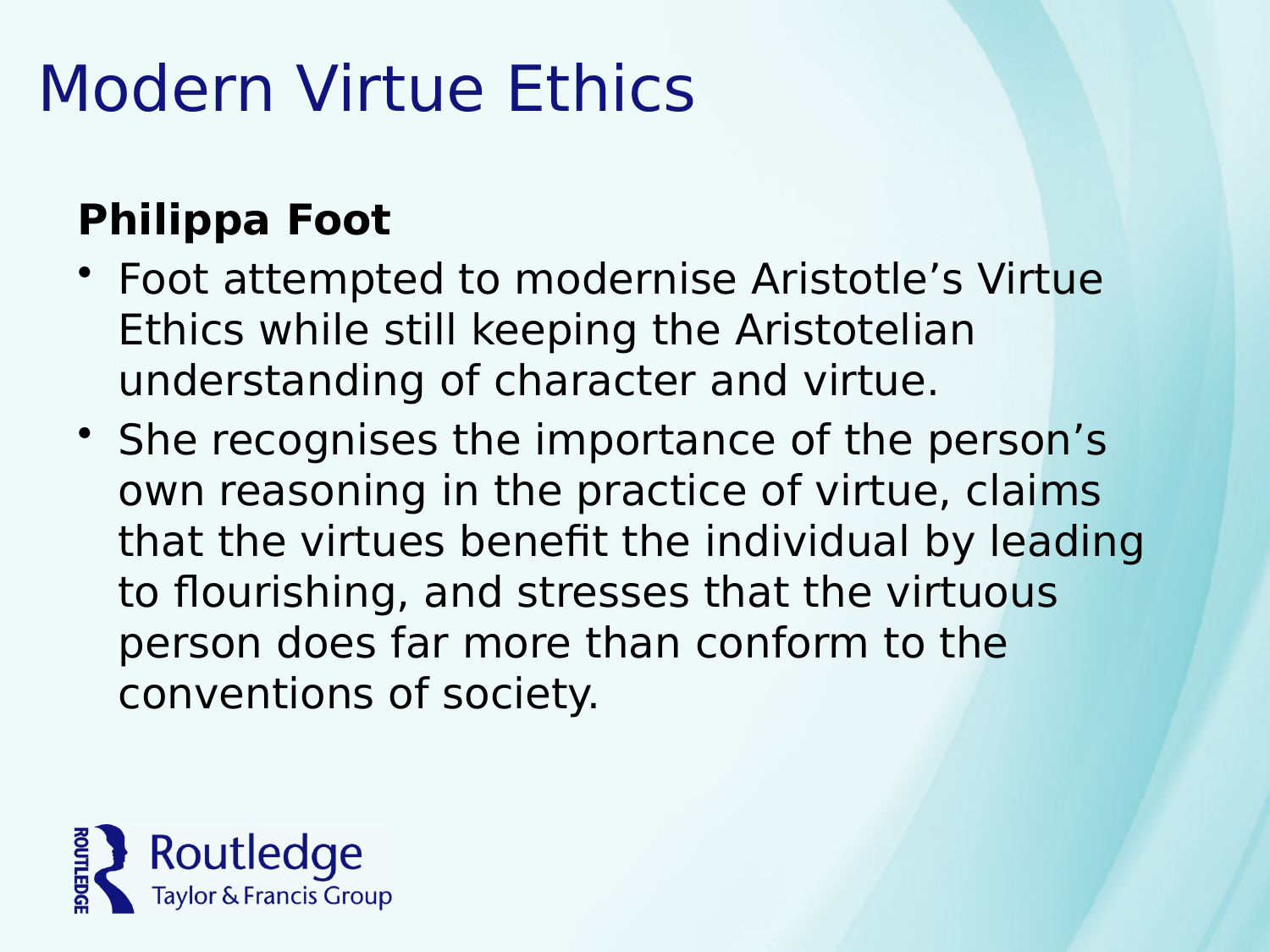

# Modern Virtue Ethics
Philippa Foot
Foot attempted to modernise Aristotle’s Virtue Ethics while still keeping the Aristotelian understanding of character and virtue.
She recognises the importance of the person’s own reasoning in the practice of virtue, claims that the virtues benefit the individual by leading to flourishing, and stresses that the virtuous person does far more than conform to the conventions of society.